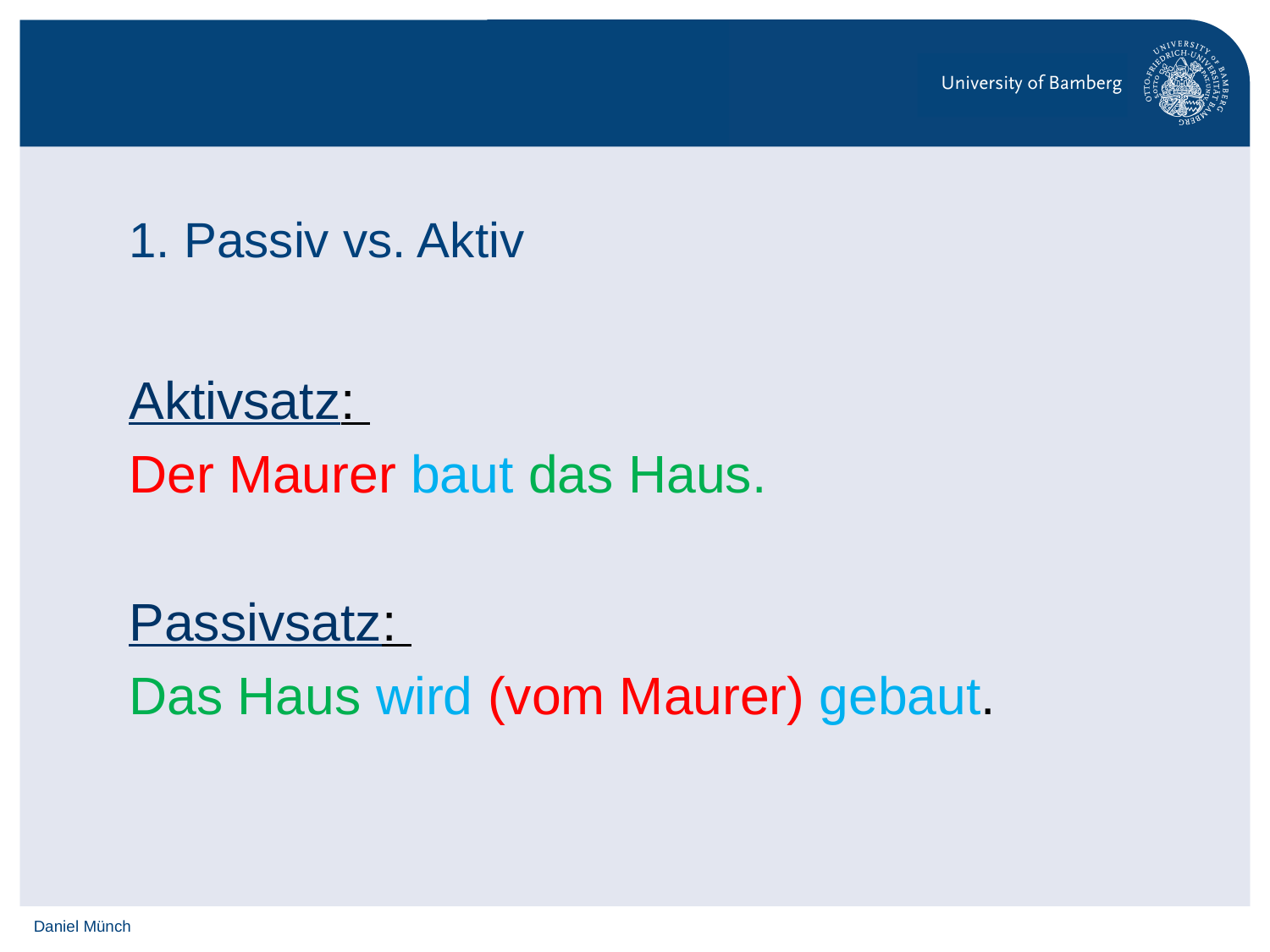

# 1. Passiv vs. Aktiv
Aktivsatz:
Der Maurer baut das Haus.

Passivsatz:
Das Haus wird (vom Maurer) gebaut.